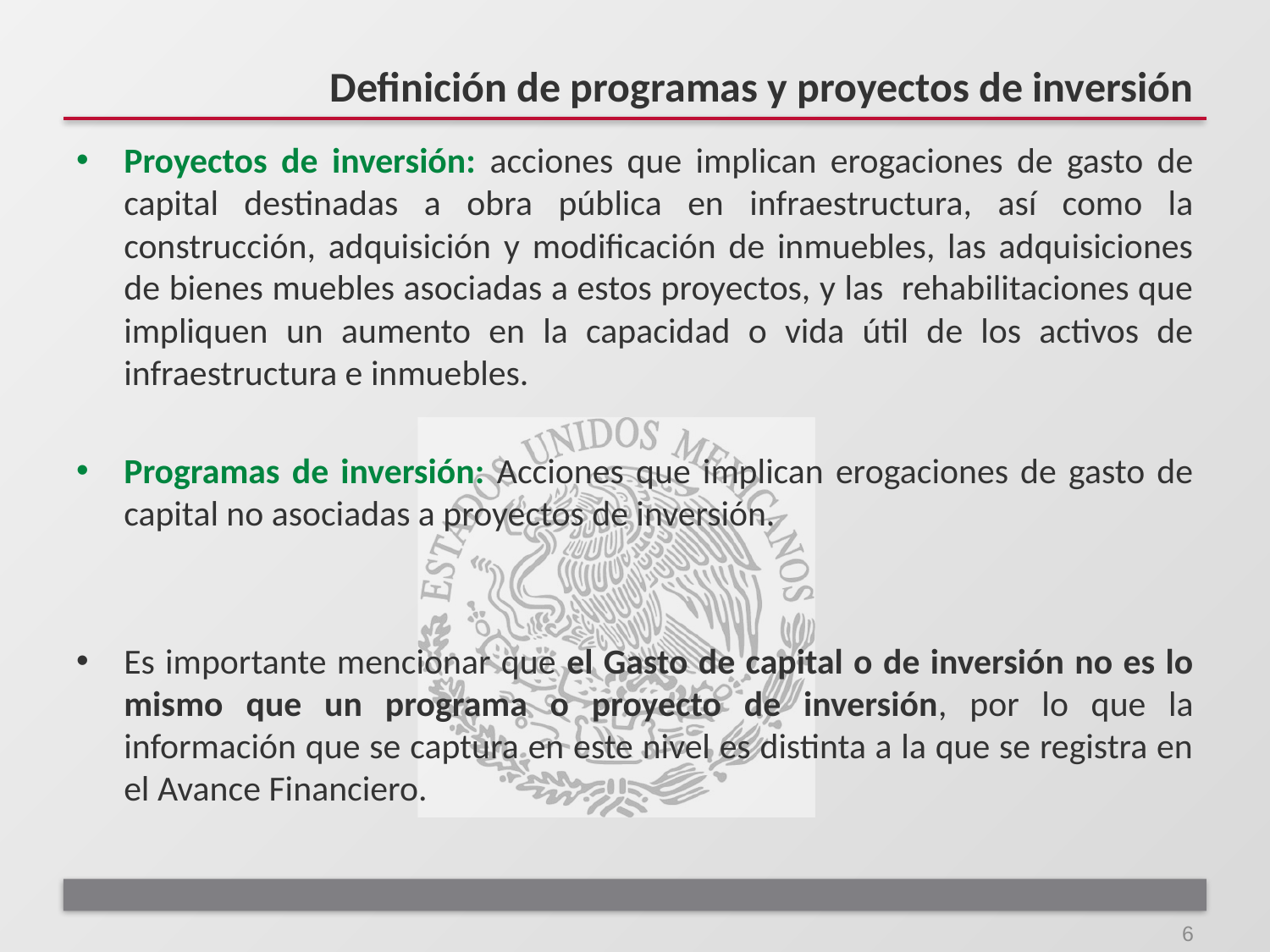

# Definición de programas y proyectos de inversión
Proyectos de inversión: acciones que implican erogaciones de gasto de capital destinadas a obra pública en infraestructura, así como la construcción, adquisición y modificación de inmuebles, las adquisiciones de bienes muebles asociadas a estos proyectos, y las  rehabilitaciones que impliquen un aumento en la capacidad o vida útil de los activos de infraestructura e inmuebles.

Programas de inversión: Acciones que implican erogaciones de gasto de capital no asociadas a proyectos de inversión.

Es importante mencionar que el Gasto de capital o de inversión no es lo mismo que un programa o proyecto de inversión, por lo que la información que se captura en este nivel es distinta a la que se registra en el Avance Financiero.
6